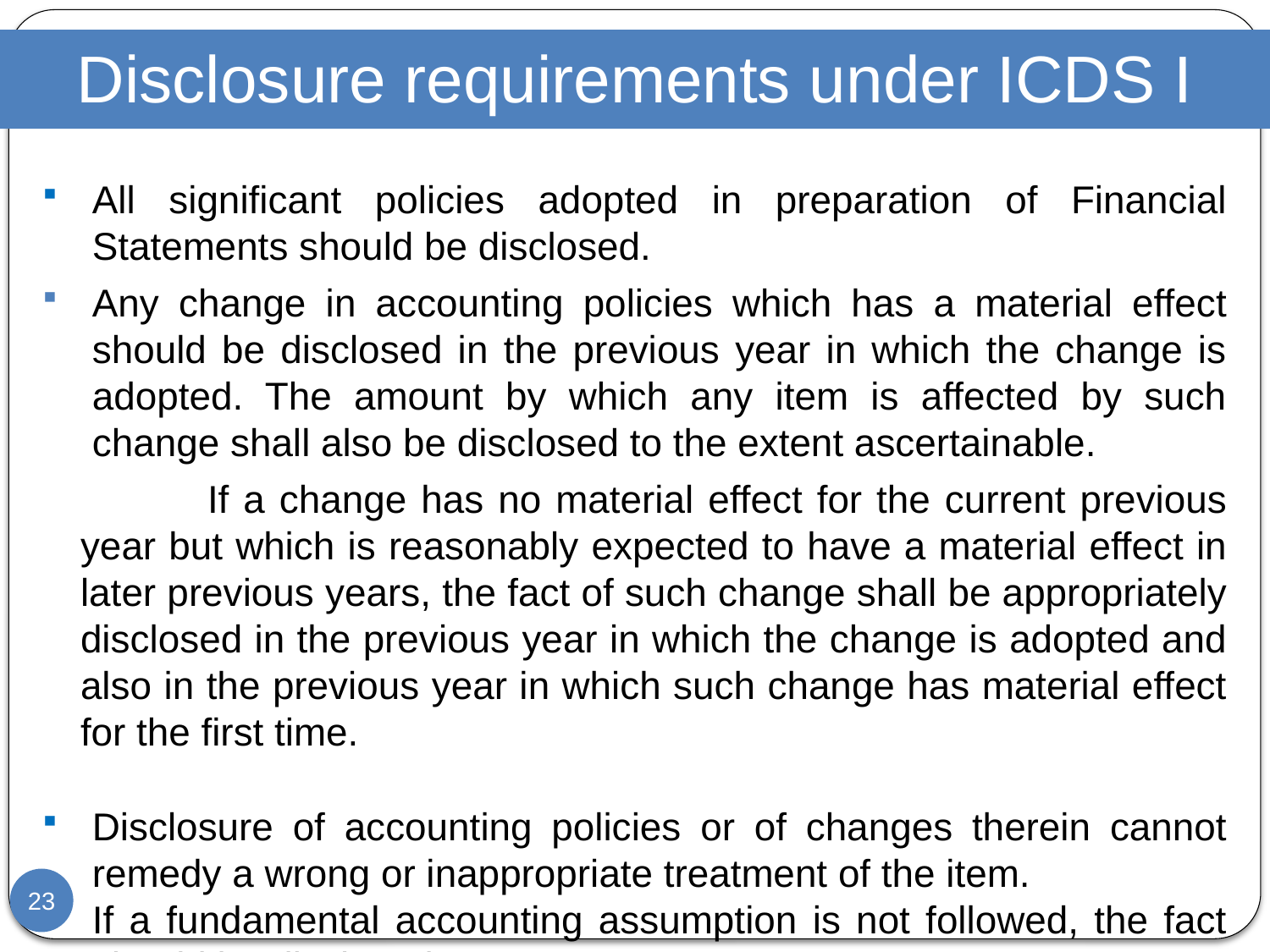

# Disclosure requirements under ICDS I
All significant policies adopted in preparation of Financial Statements should be disclosed.
Any change in accounting policies which has a material effect should be disclosed in the previous year in which the change is adopted. The amount by which any item is affected by such change shall also be disclosed to the extent ascertainable.
		If a change has no material effect for the current previous year but which is reasonably expected to have a material effect in later previous years, the fact of such change shall be appropriately disclosed in the previous year in which the change is adopted and also in the previous year in which such change has material effect for the first time.

Disclosure of accounting policies or of changes therein cannot remedy a wrong or inappropriate treatment of the item.
If a fundamental accounting assumption is not followed, the fact should be disclosed.
23